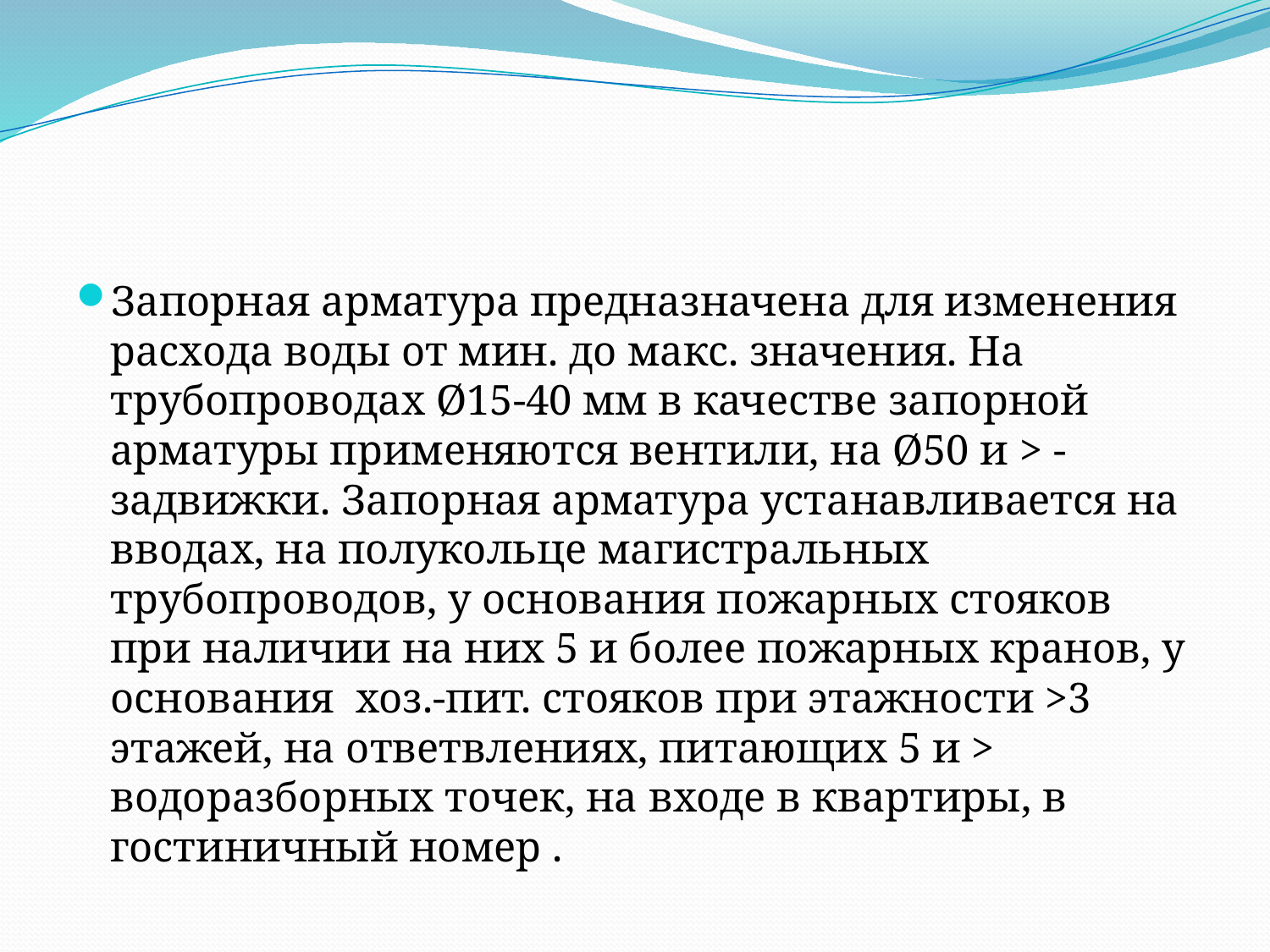

#
Запорная арматура предназначена для изменения расхода воды от мин. до макс. значения. На трубопроводах Ø15-40 мм в качестве запорной арматуры применяются вентили, на Ø50 и > - задвижки. Запорная арматура устанавливается на вводах, на полукольце магистральных трубопроводов, у основания пожарных стояков при наличии на них 5 и более пожарных кранов, у основания  хоз.-пит. стояков при этажности >3 этажей, на ответвлениях, питающих 5 и > водоразборных точек, на входе в квартиры, в гостиничный номер .